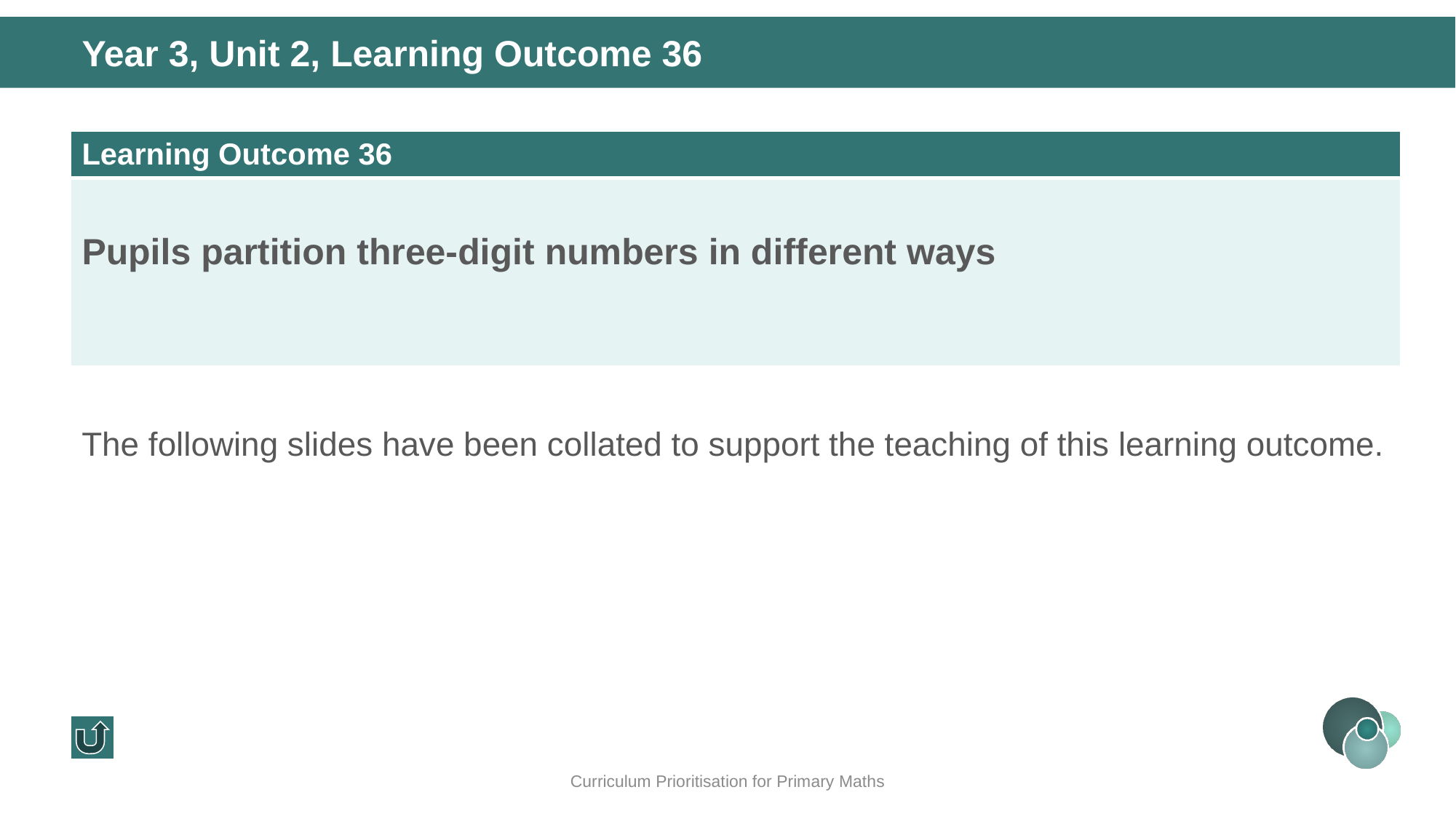

Year 3, Unit 2, Learning Outcome 36
| Learning Outcome 36 |
| --- |
| Pupils partition three-digit numbers in different ways |
The following slides have been collated to support the teaching of this learning outcome.

Curriculum Prioritisation for Primary Maths